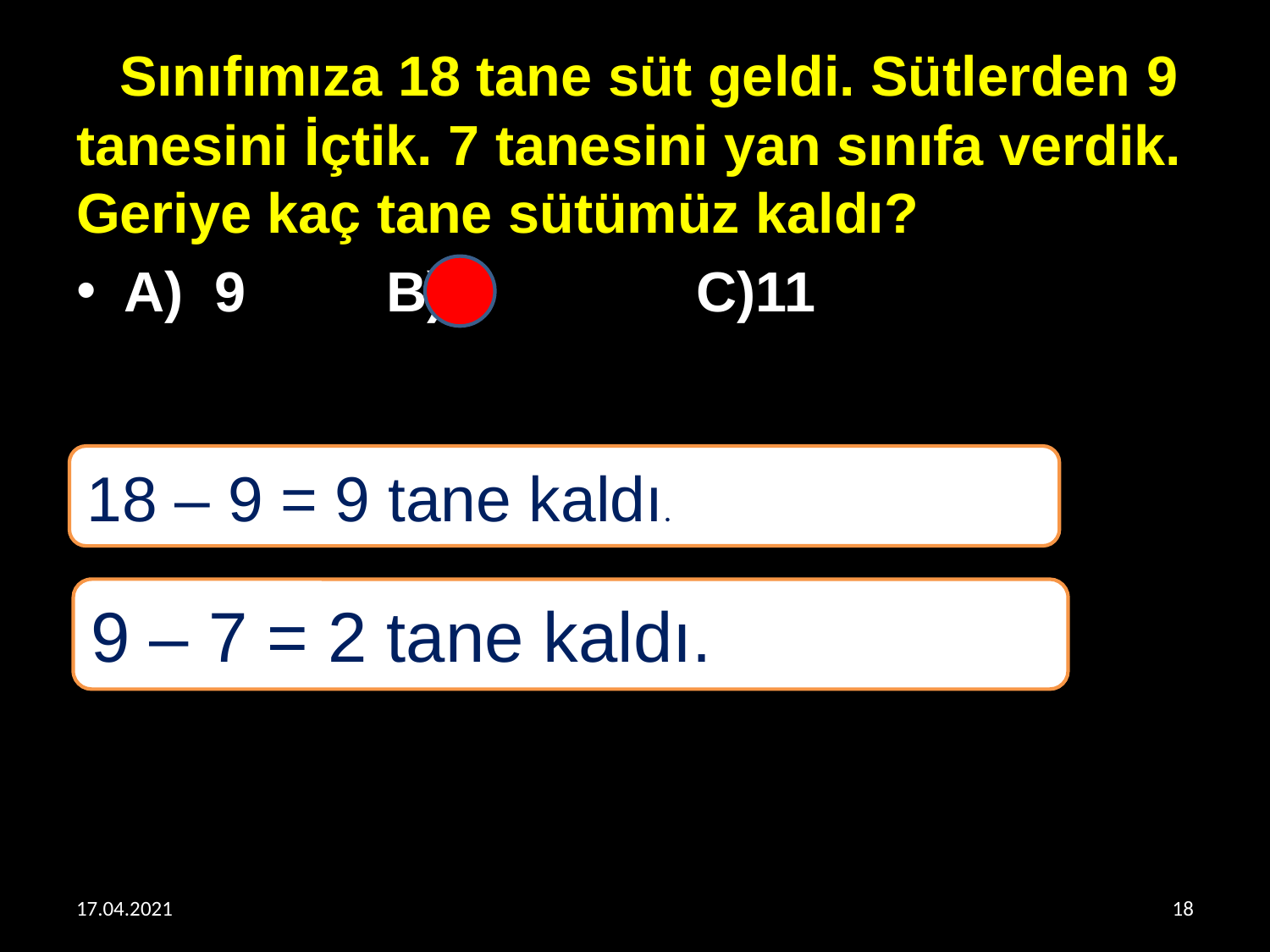

Sınıfımıza 18 tane süt geldi. Sütlerden 9 tanesini İçtik. 7 tanesini yan sınıfa verdik. Geriye kaç tane sütümüz kaldı?
A)  9         B) 2             C)11

18 – 9 = 9 tane kaldı.
9 – 7 = 2 tane kaldı.
17.04.2021
18